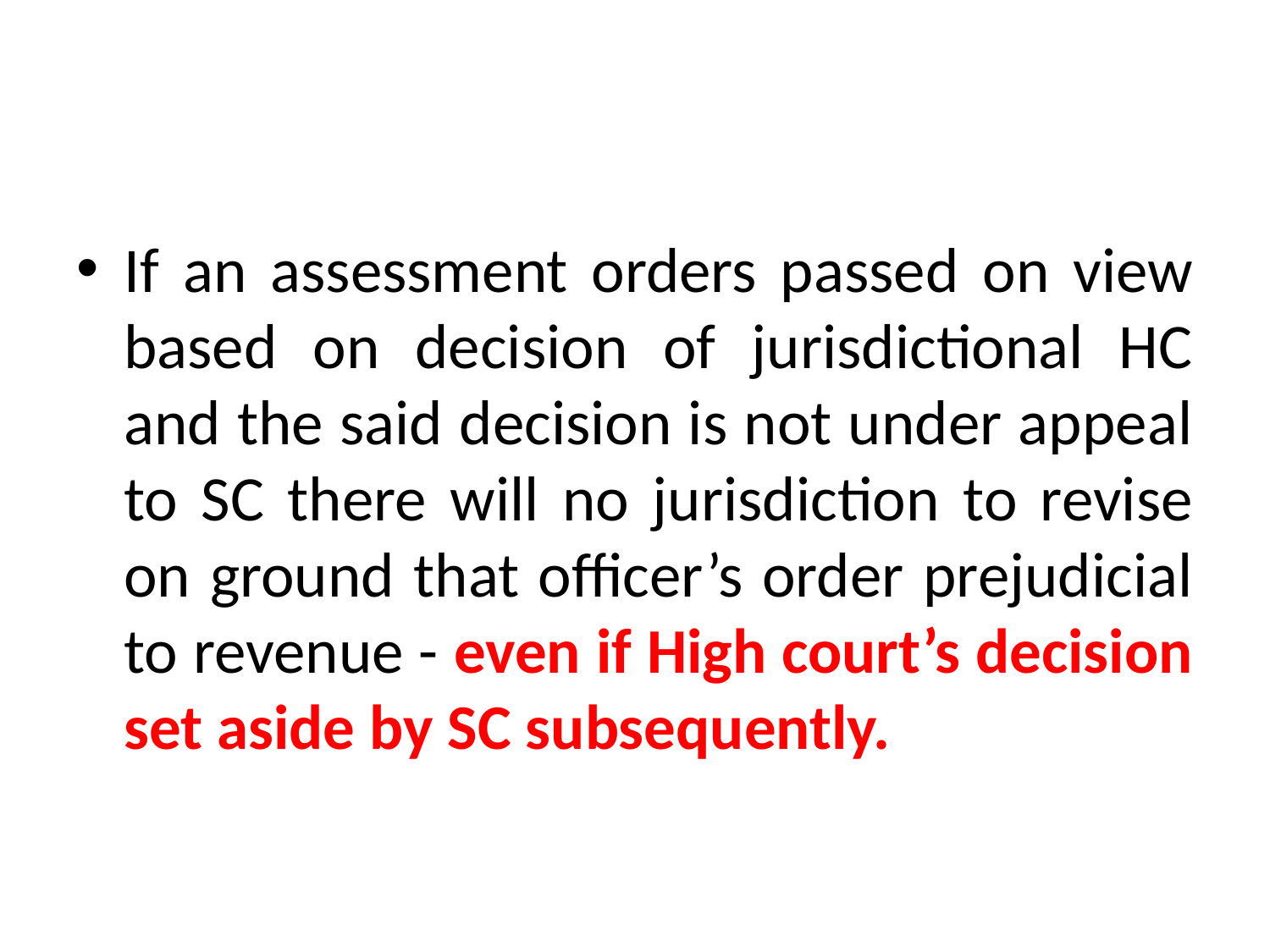

#
If an assessment orders passed on view based on decision of jurisdictional HC and the said decision is not under appeal to SC there will no jurisdiction to revise on ground that officer’s order prejudicial to revenue - even if High court’s decision set aside by SC subsequently.